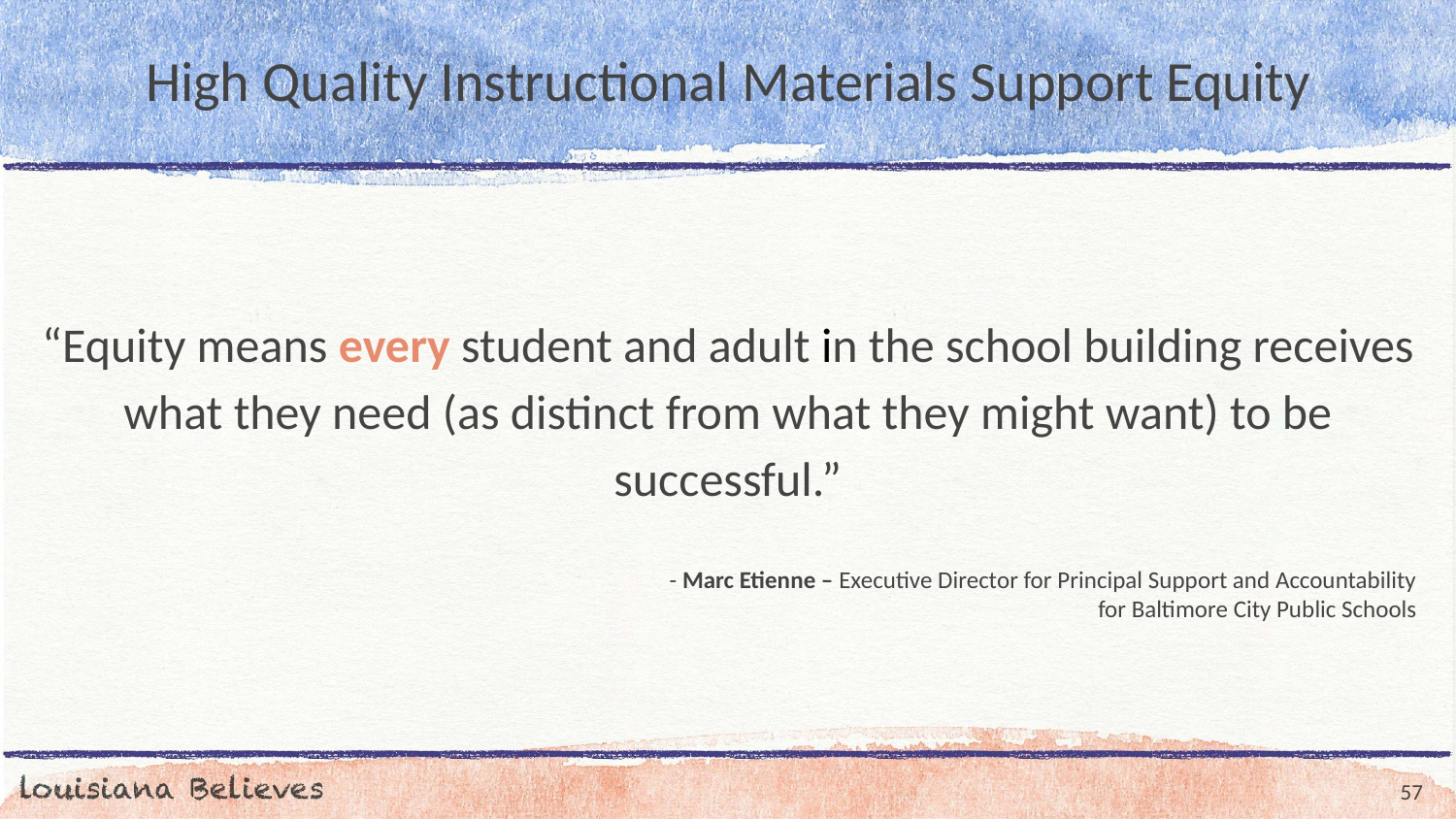

# High Quality Instructional Materials Support Equity
“Equity means every student and adult in the school building receives what they need (as distinct from what they might want) to be successful.”

- Marc Etienne – Executive Director for Principal Support and Accountability
for Baltimore City Public Schools